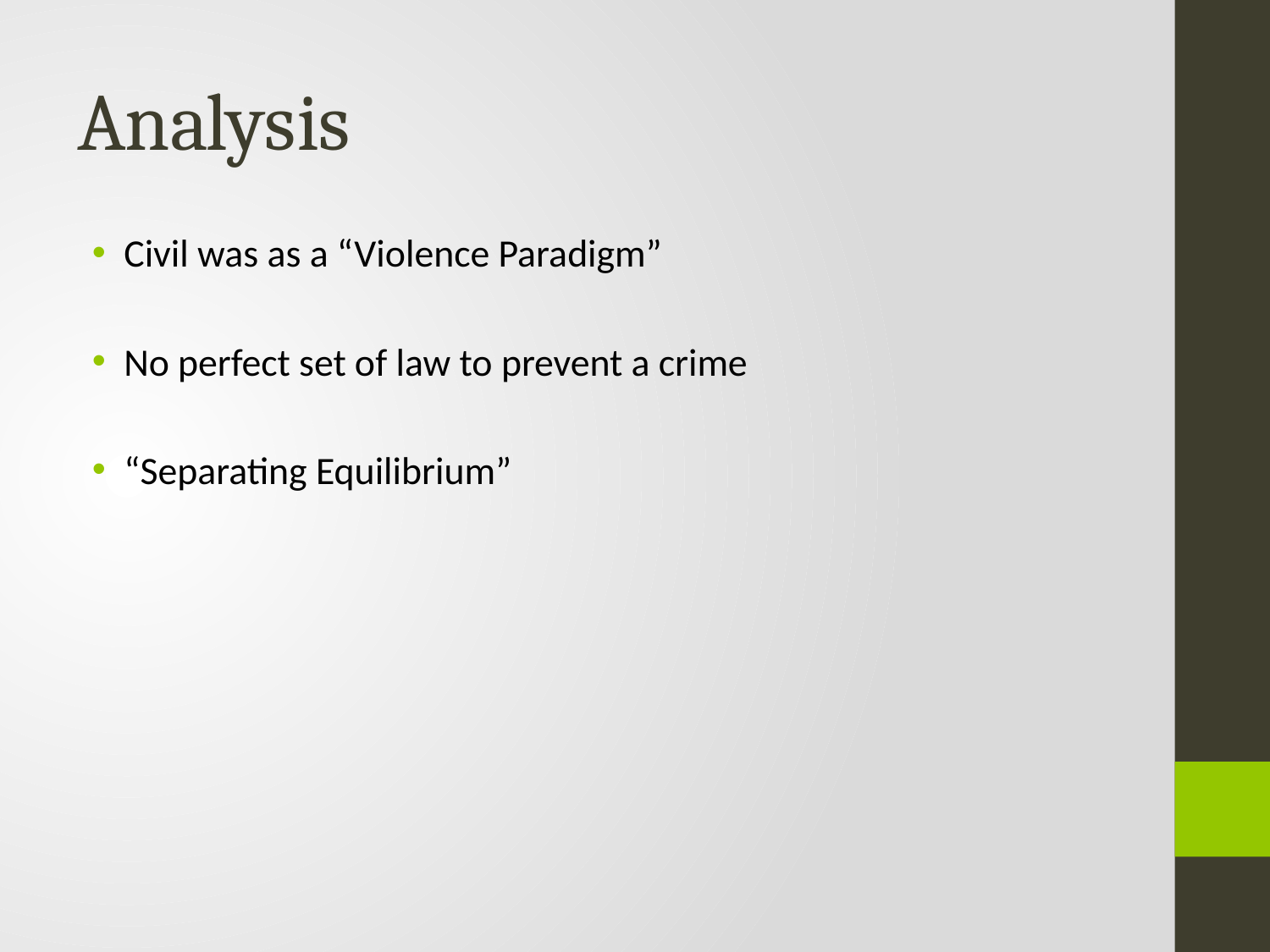

# Analysis
Civil was as a “Violence Paradigm”

No perfect set of law to prevent a crime

“Separating Equilibrium”